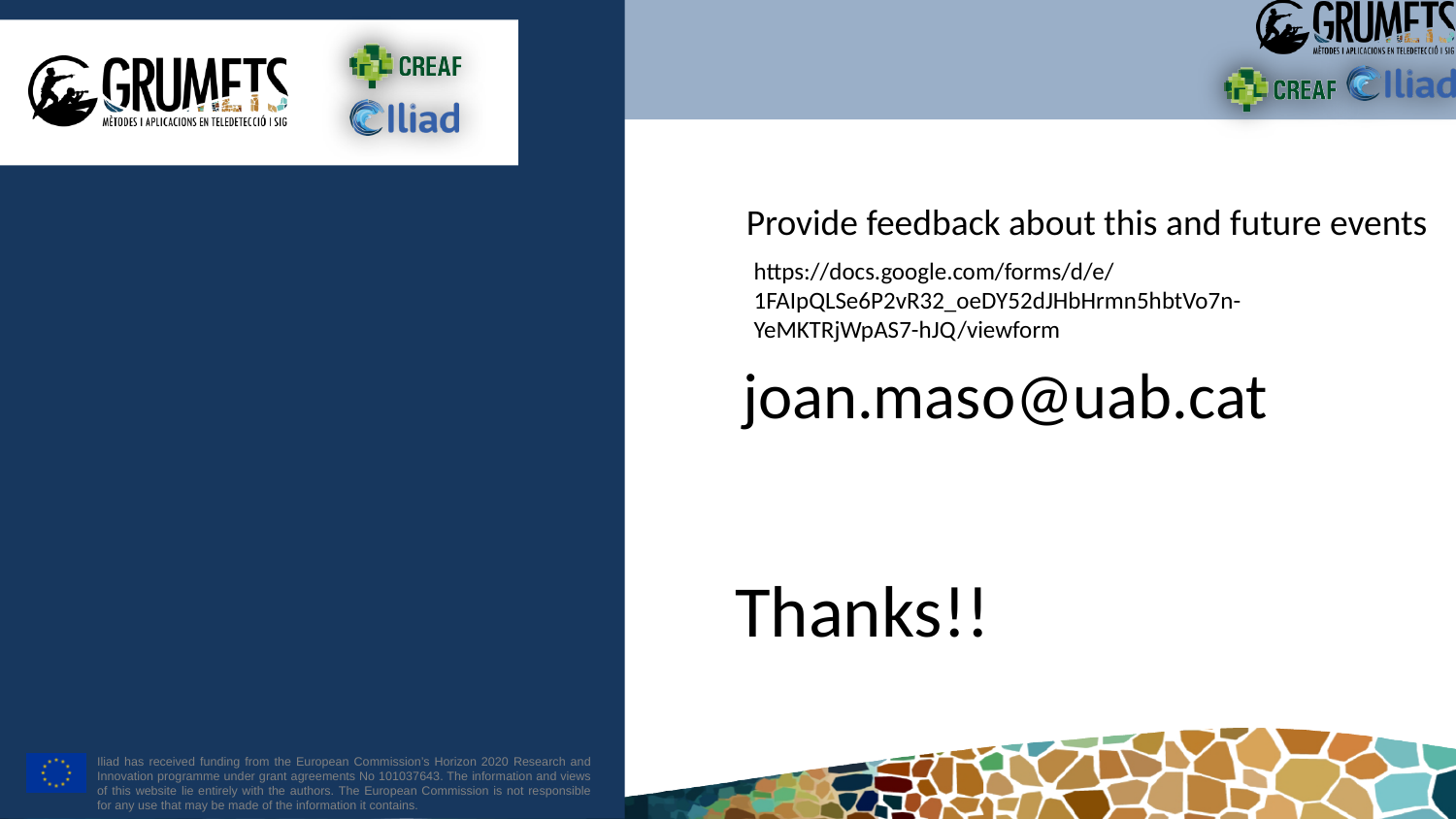

Provide feedback about this and future events
https://docs.google.com/forms/d/e/1FAIpQLSe6P2vR32_oeDY52dJHbHrmn5hbtVo7n-YeMKTRjWpAS7-hJQ/viewform

joan.maso@uab.cat
Thanks!!